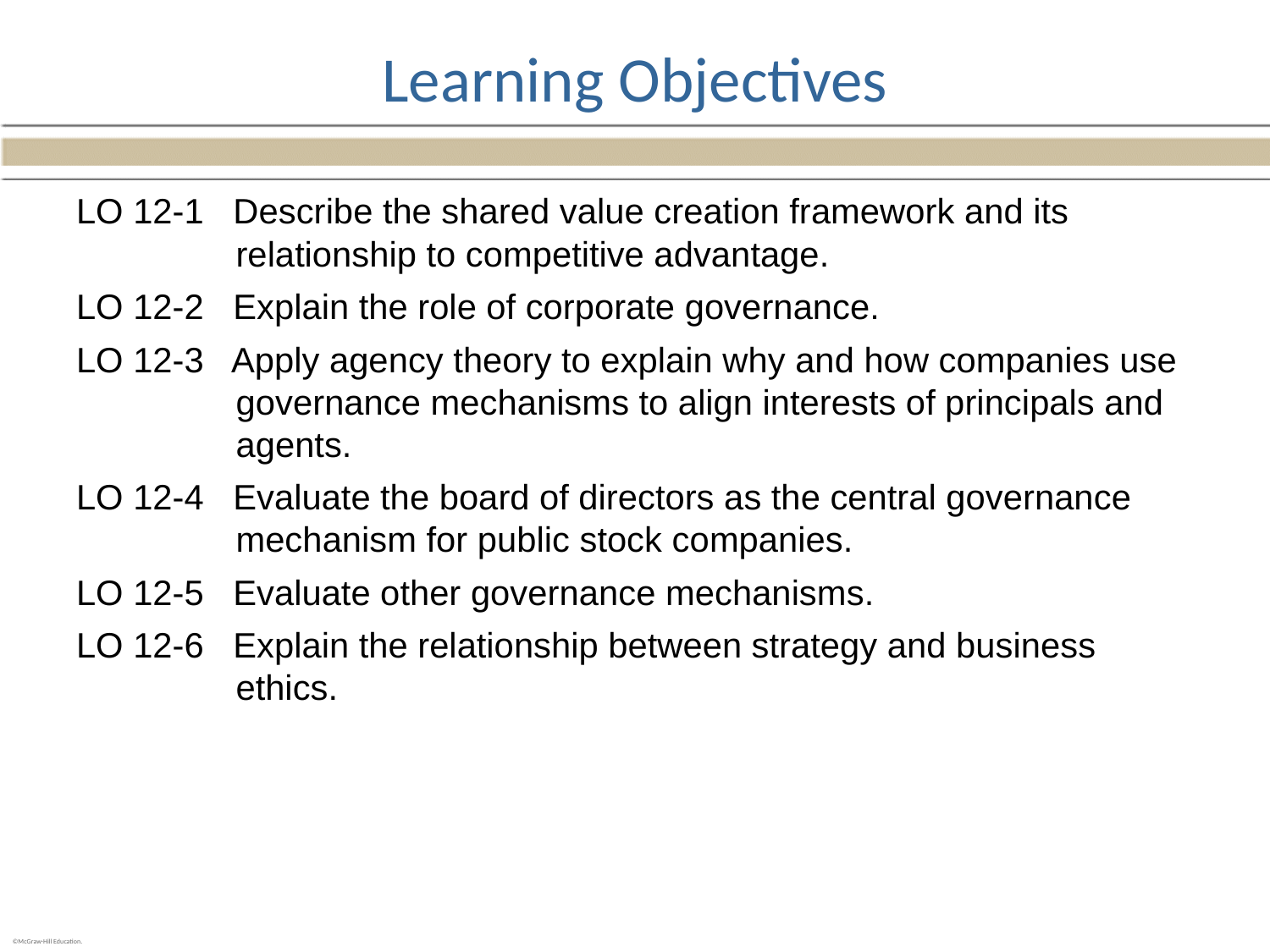

# Learning Objectives
LO 12-1   Describe the shared value creation framework and its relationship to competitive advantage.
LO 12-2   Explain the role of corporate governance.
LO 12-3   Apply agency theory to explain why and how companies use governance mechanisms to align interests of principals and agents.
LO 12-4   Evaluate the board of directors as the central governance mechanism for public stock companies.
LO 12-5   Evaluate other governance mechanisms.
LO 12-6   Explain the relationship between strategy and business ethics.